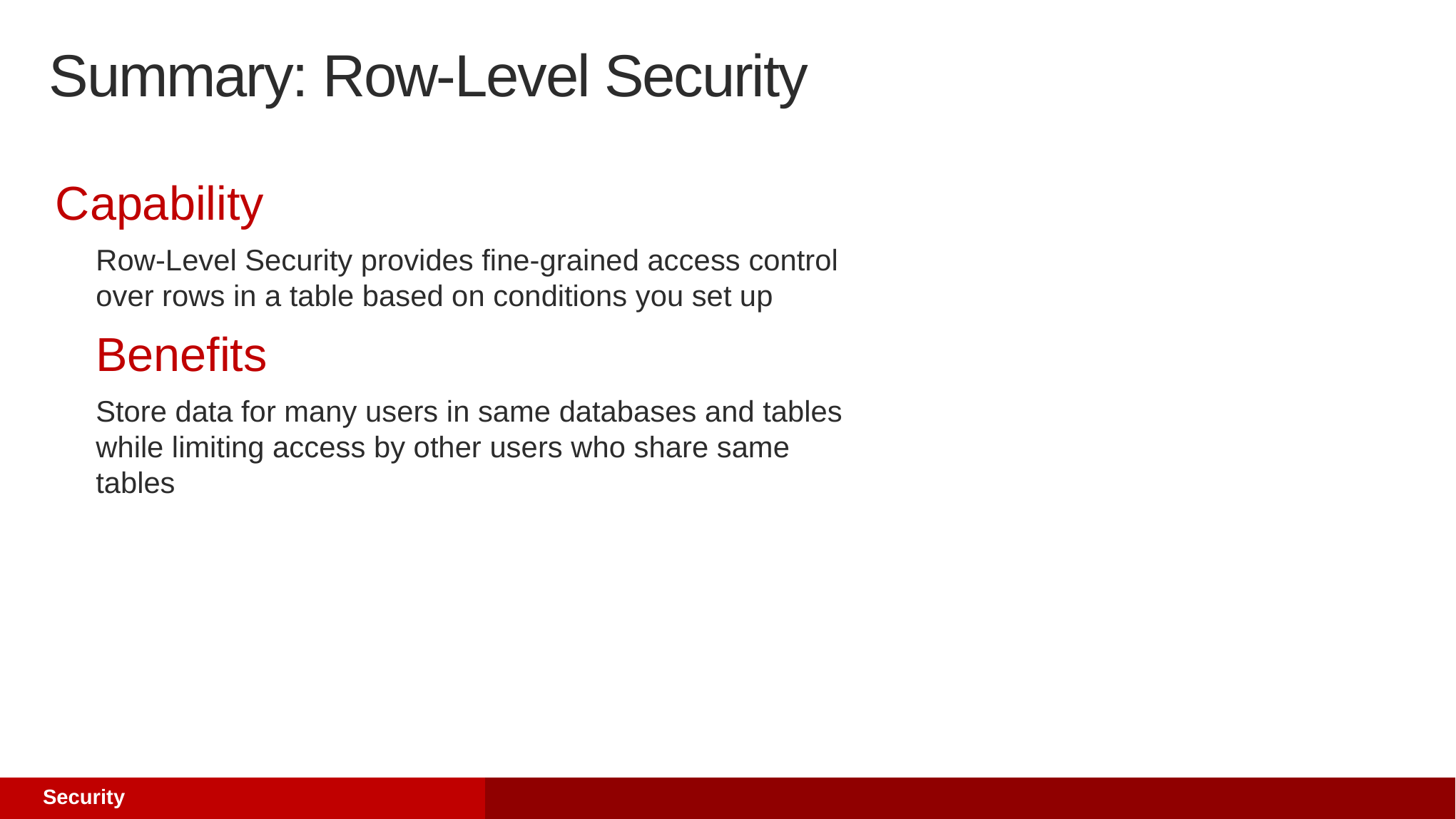

# Summary: Row-Level Security
Capability
Row-Level Security provides fine-grained access control over rows in a table based on conditions you set up
Benefits
Store data for many users in same databases and tables while limiting access by other users who share same tables
Security